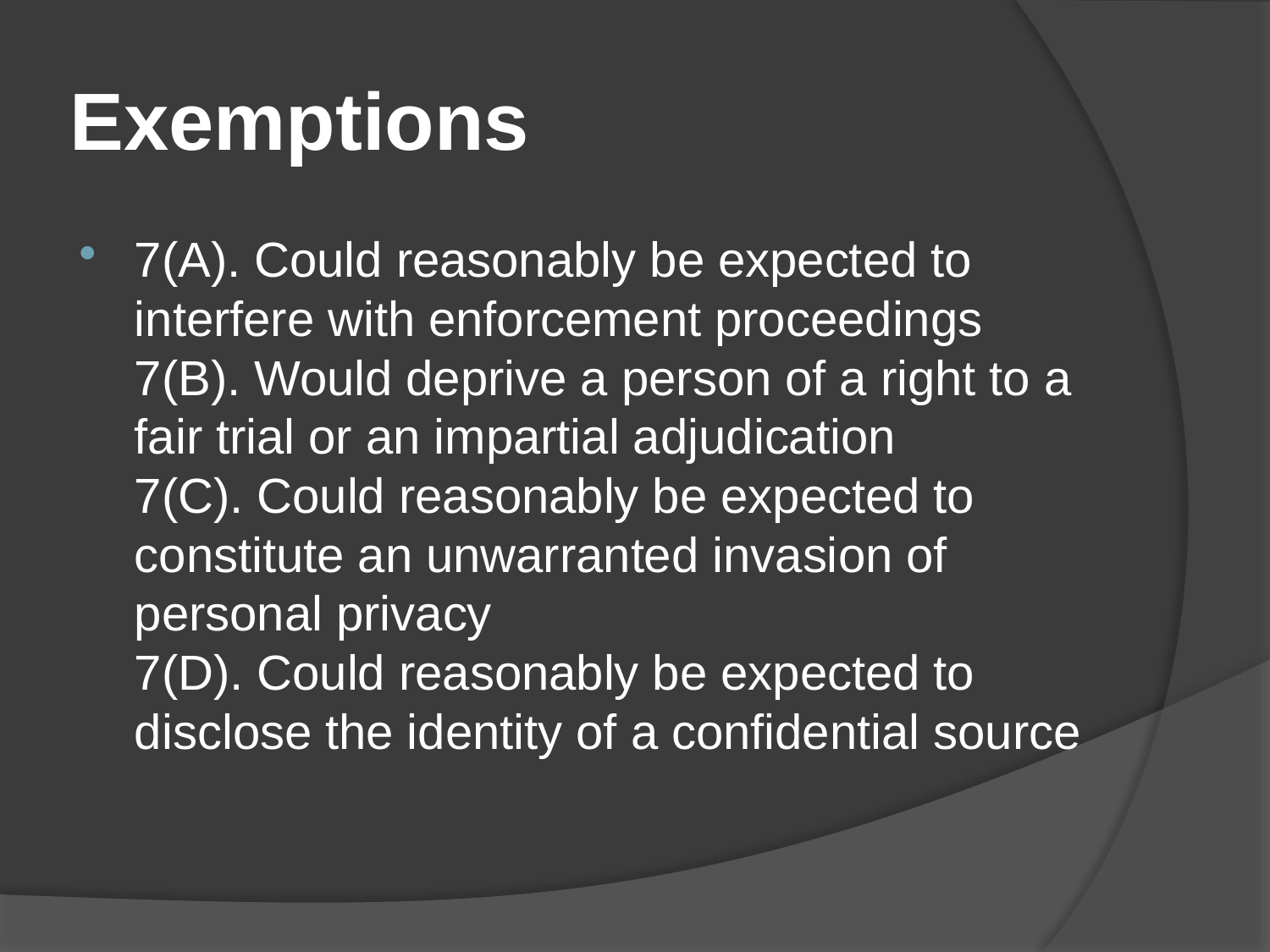

# Exemptions
7(A). Could reasonably be expected to interfere with enforcement proceedings
7(B). Would deprive a person of a right to a fair trial or an impartial adjudication
7(C). Could reasonably be expected to constitute an unwarranted invasion of personal privacy
7(D). Could reasonably be expected to disclose the identity of a confidential source